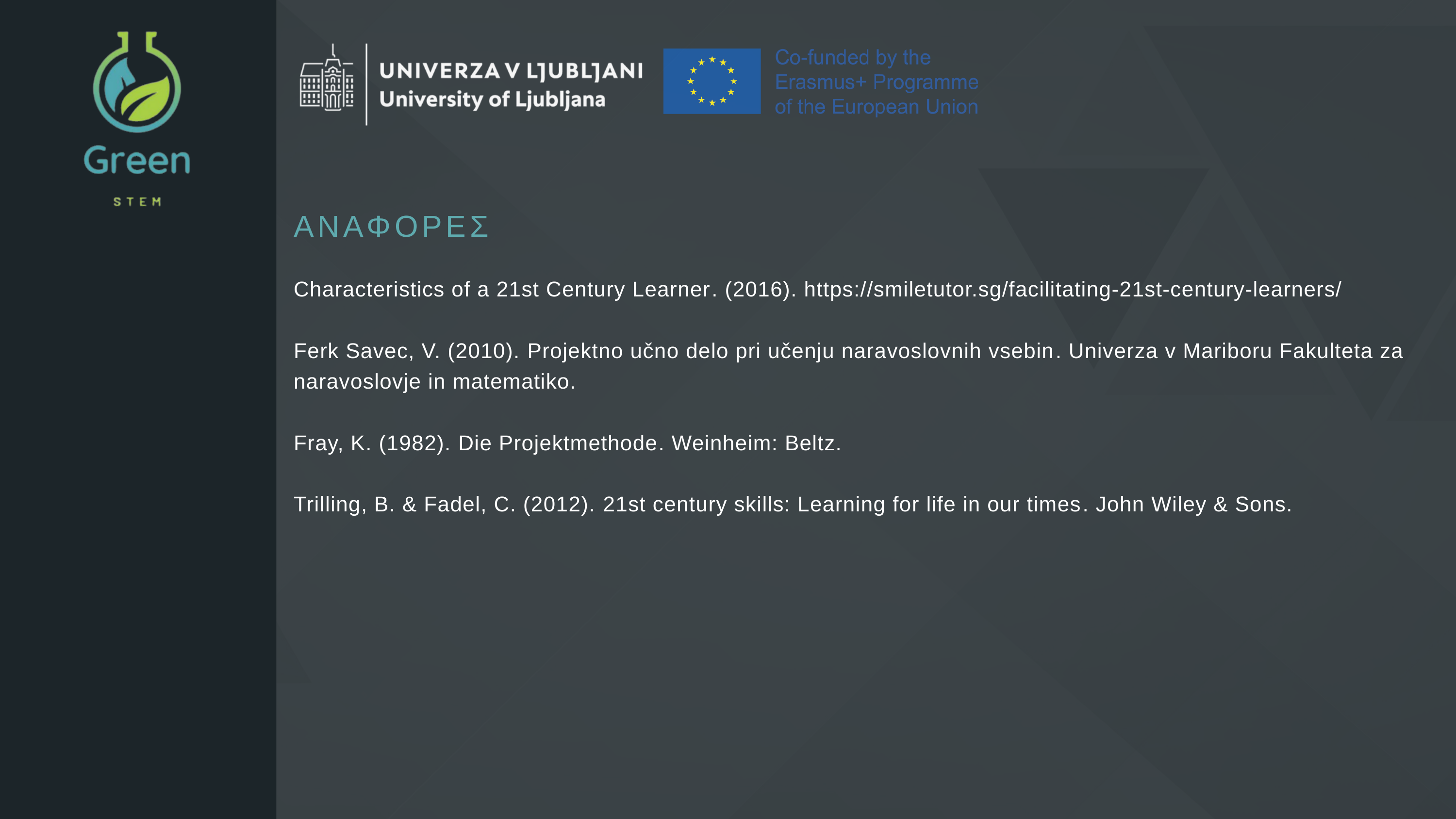

ΑΝΑΦΟΡΕΣ
Characteristics of a 21st Century Learner. (2016). https://smiletutor.sg/facilitating-21st-century-learners/

Ferk Savec, V. (2010). Projektno učno delo pri učenju naravoslovnih vsebin. Univerza v Mariboru Fakulteta za naravoslovje in matematiko.

Fray, K. (1982). Die Projektmethode. Weinheim: Beltz.

Trilling, B. & Fadel, C. (2012). 21st century skills: Learning for life in our times. John Wiley & Sons.